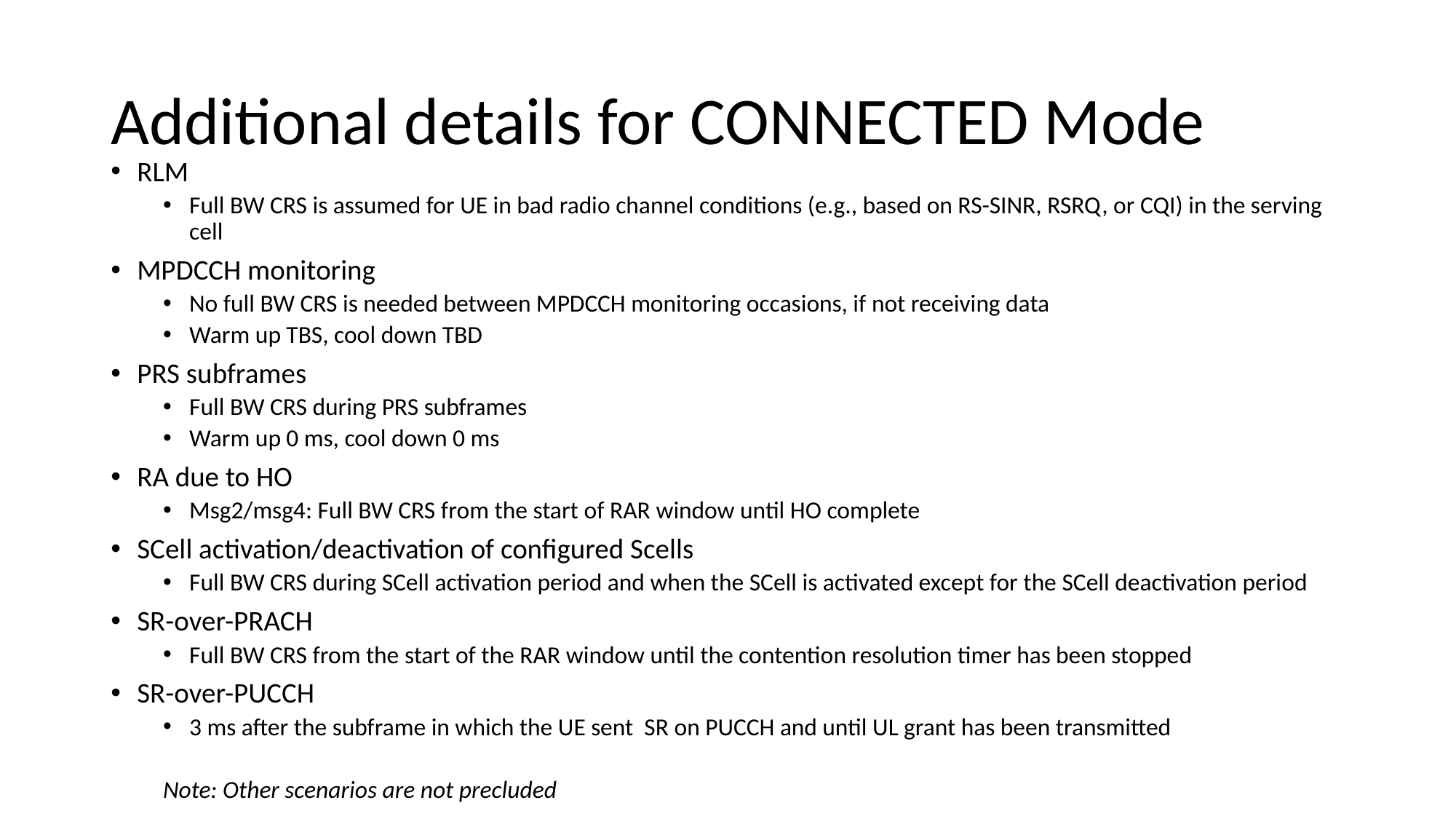

# Additional details for CONNECTED Mode
RLM
Full BW CRS is assumed for UE in bad radio channel conditions (e.g., based on RS-SINR, RSRQ, or CQI) in the serving cell
MPDCCH monitoring
No full BW CRS is needed between MPDCCH monitoring occasions, if not receiving data
Warm up TBS, cool down TBD
PRS subframes
Full BW CRS during PRS subframes
Warm up 0 ms, cool down 0 ms
RA due to HO
Msg2/msg4: Full BW CRS from the start of RAR window until HO complete
SCell activation/deactivation of configured Scells
Full BW CRS during SCell activation period and when the SCell is activated except for the SCell deactivation period
SR-over-PRACH
Full BW CRS from the start of the RAR window until the contention resolution timer has been stopped
SR-over-PUCCH
3 ms after the subframe in which the UE sent  SR on PUCCH and until UL grant has been transmitted

Note: Other scenarios are not precluded